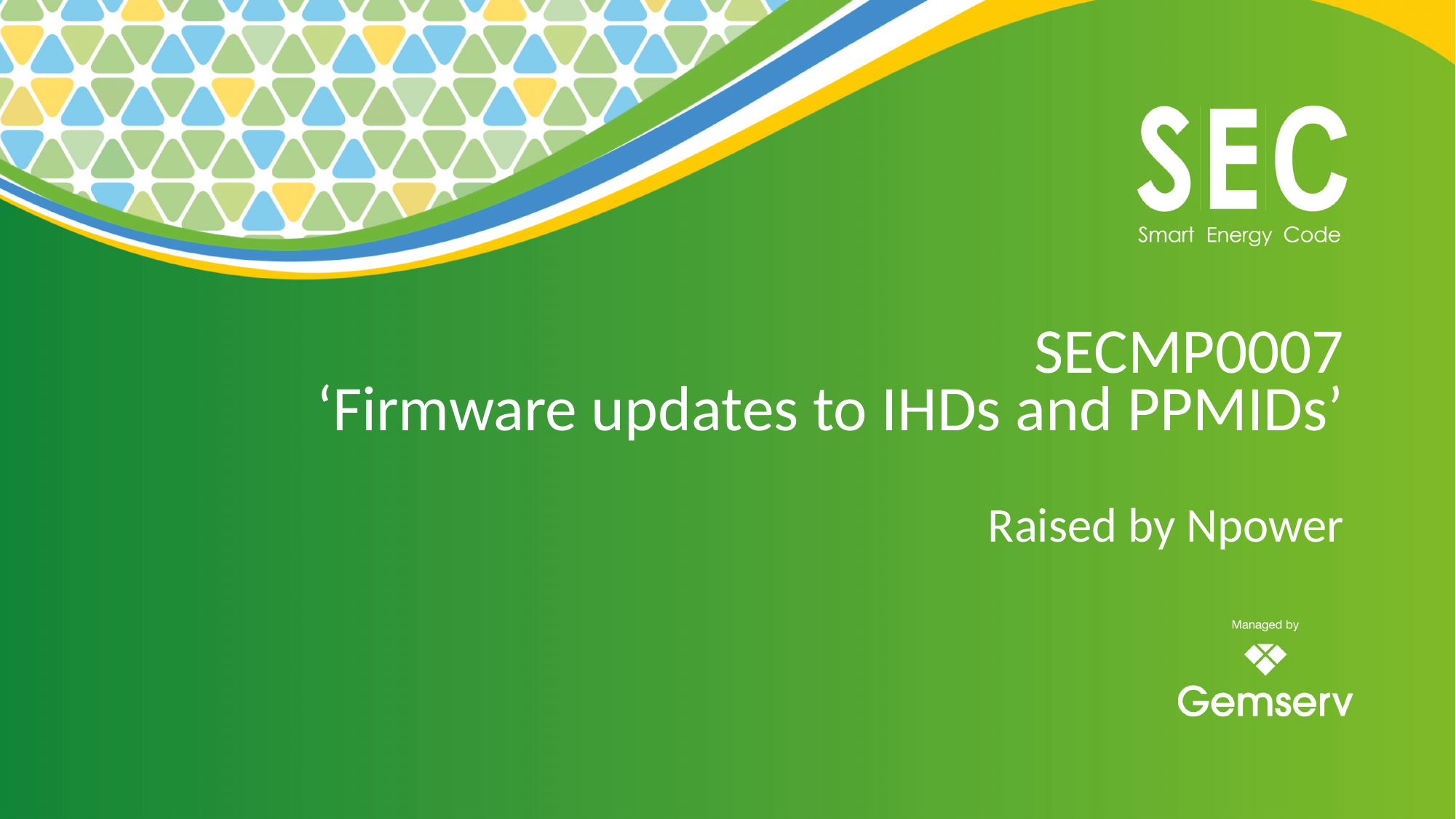

# SECMP0007 ‘Firmware updates to IHDs and PPMIDs’
Raised by Npower